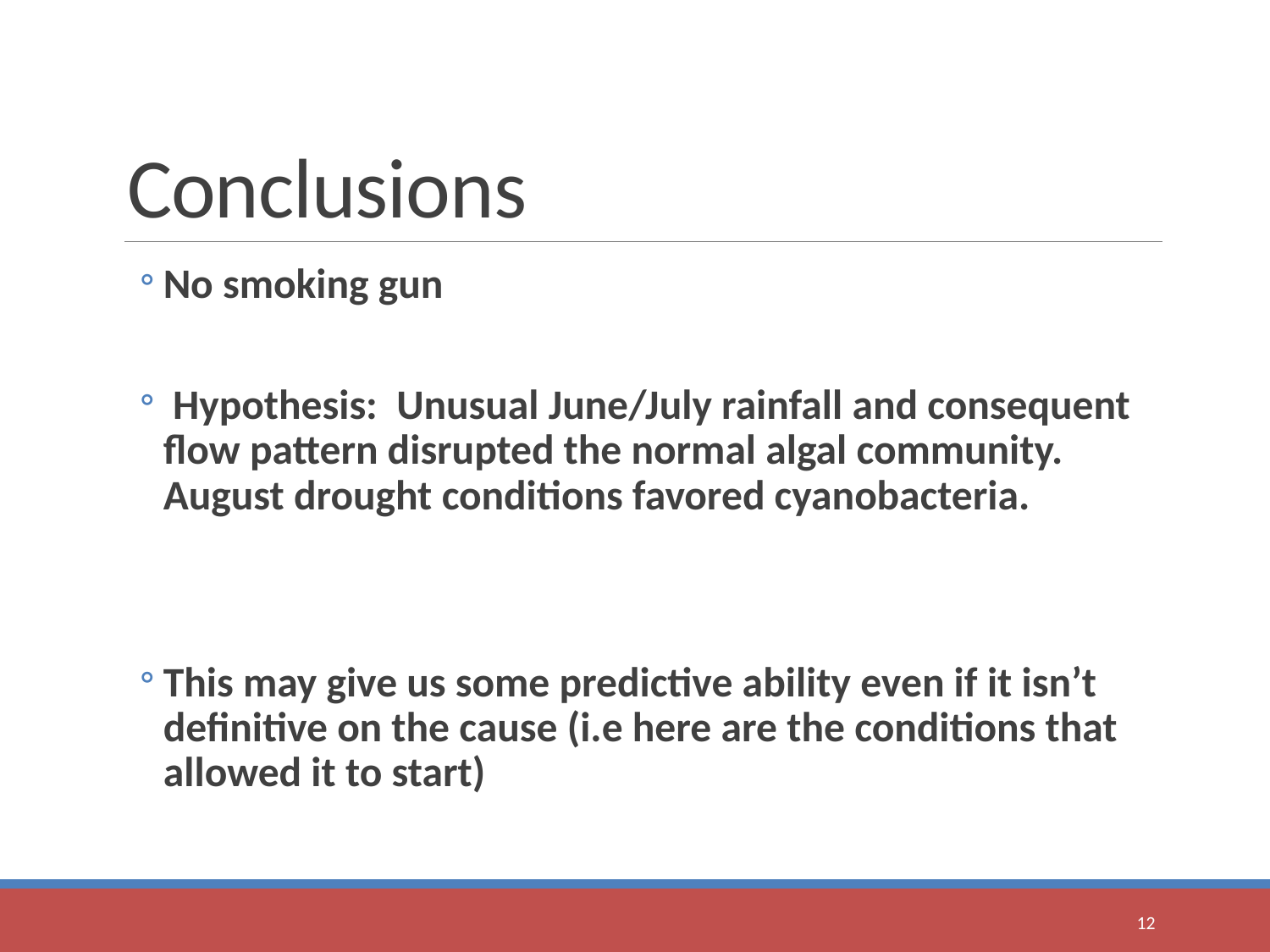

# Conclusions
No smoking gun

 Hypothesis:  Unusual June/July rainfall and consequent flow pattern disrupted the normal algal community.  August drought conditions favored cyanobacteria.

This may give us some predictive ability even if it isn’t definitive on the cause (i.e here are the conditions that allowed it to start)

12